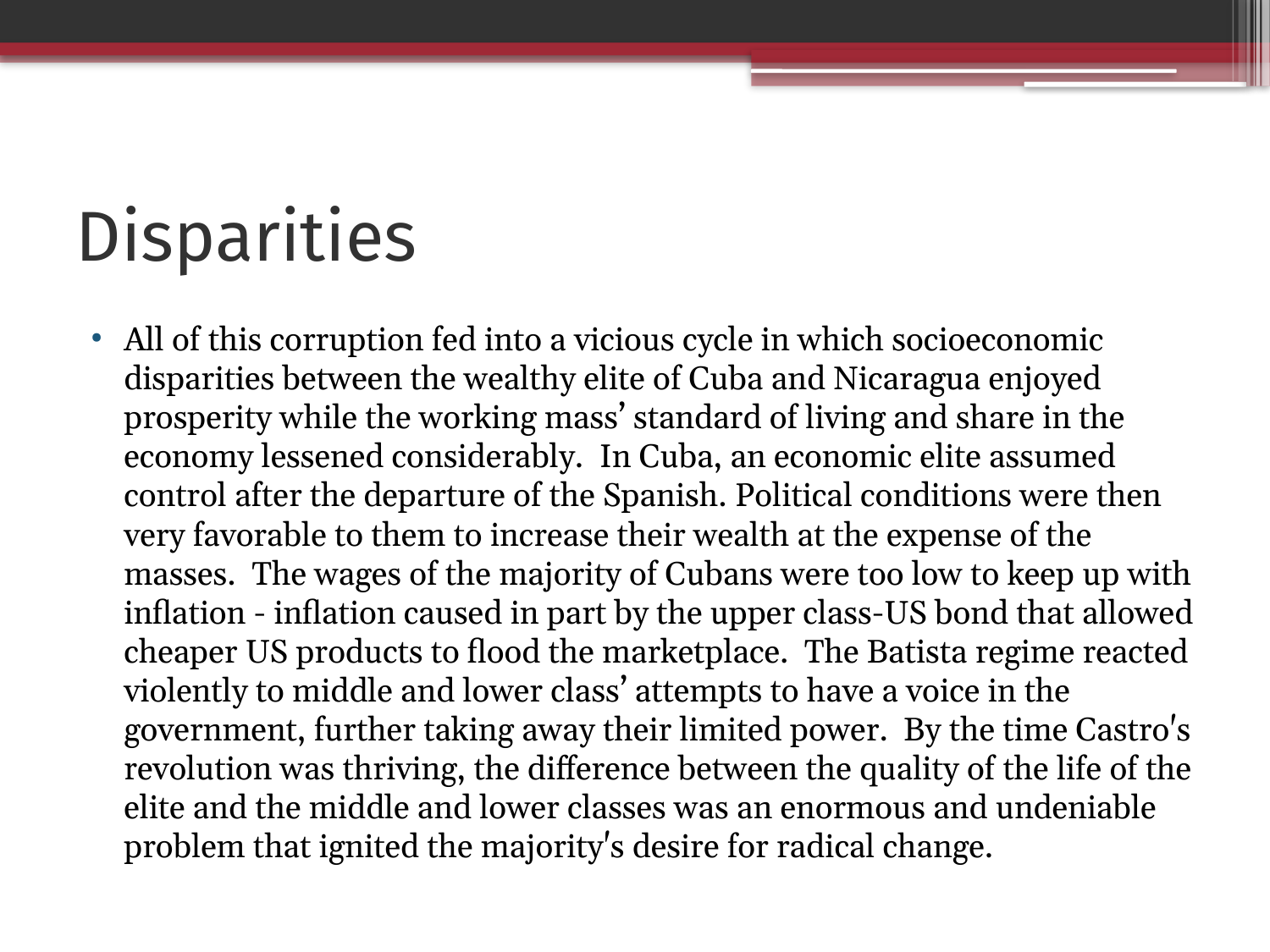

# Disparities
All of this corruption fed into a vicious cycle in which socioeconomic disparities between the wealthy elite of Cuba and Nicaragua enjoyed prosperity while the working mass’ standard of living and share in the economy lessened considerably.  In Cuba, an economic elite assumed control after the departure of the Spanish. Political conditions were then very favorable to them to increase their wealth at the expense of the masses.  The wages of the majority of Cubans were too low to keep up with inflation - inflation caused in part by the upper class-US bond that allowed cheaper US products to flood the marketplace.  The Batista regime reacted violently to middle and lower class’ attempts to have a voice in the government, further taking away their limited power.  By the time Castro's revolution was thriving, the difference between the quality of the life of the elite and the middle and lower classes was an enormous and undeniable problem that ignited the majority's desire for radical change.